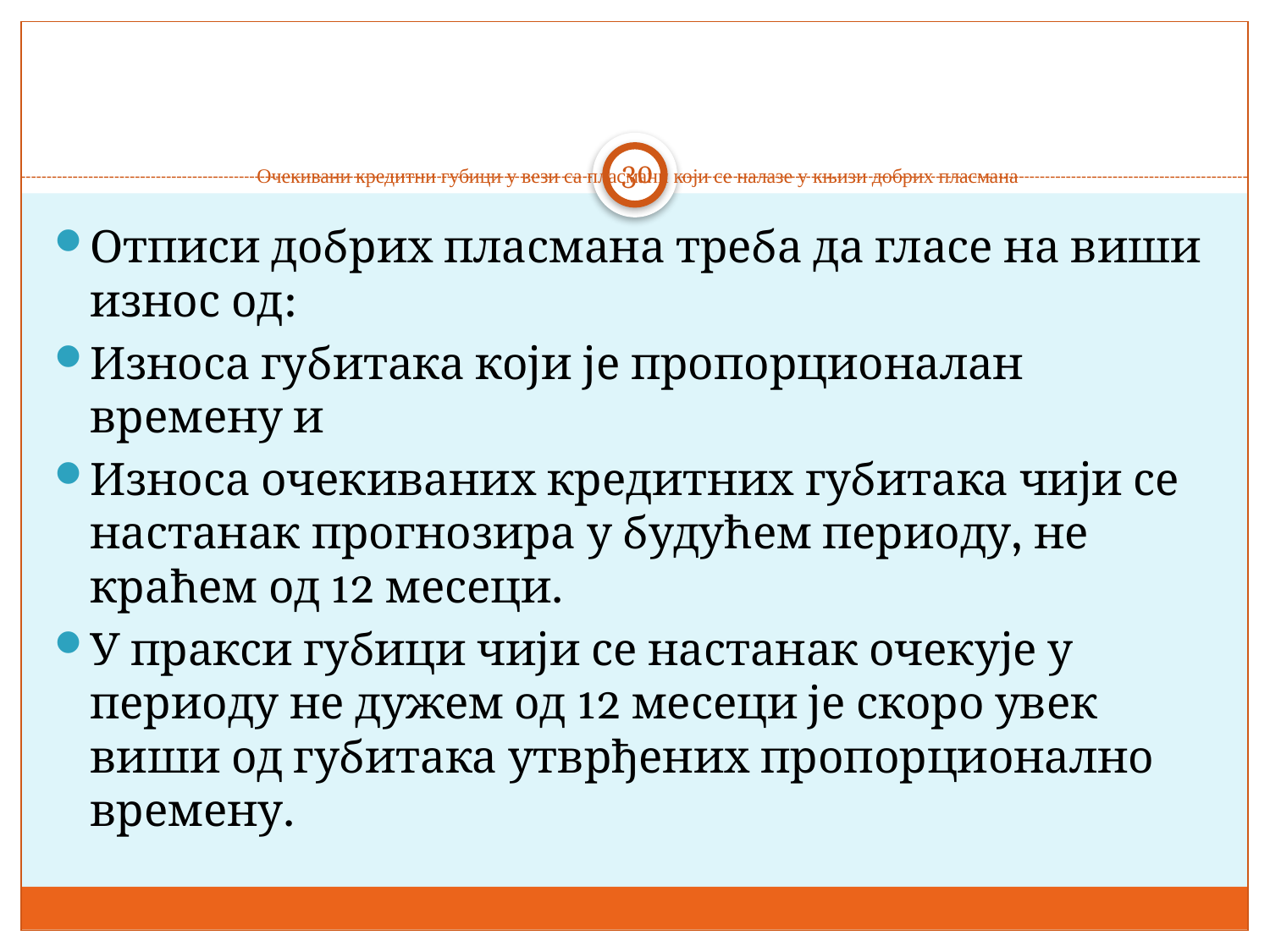

# Очекивани кредитни губици у вези са пласмани који се налазе у књизи добрих пласмана
30
Отписи добрих пласмана треба да гласе на виши износ од:
Износа губитака који је пропорционалан времену и
Износа очекиваних кредитних губитака чији се настанак прогнозира у будућем периоду, не краћем од 12 месеци.
У пракси губици чији се настанак очекује у периоду не дужем од 12 месеци је скоро увек виши од губитака утврђених пропорционално времену.